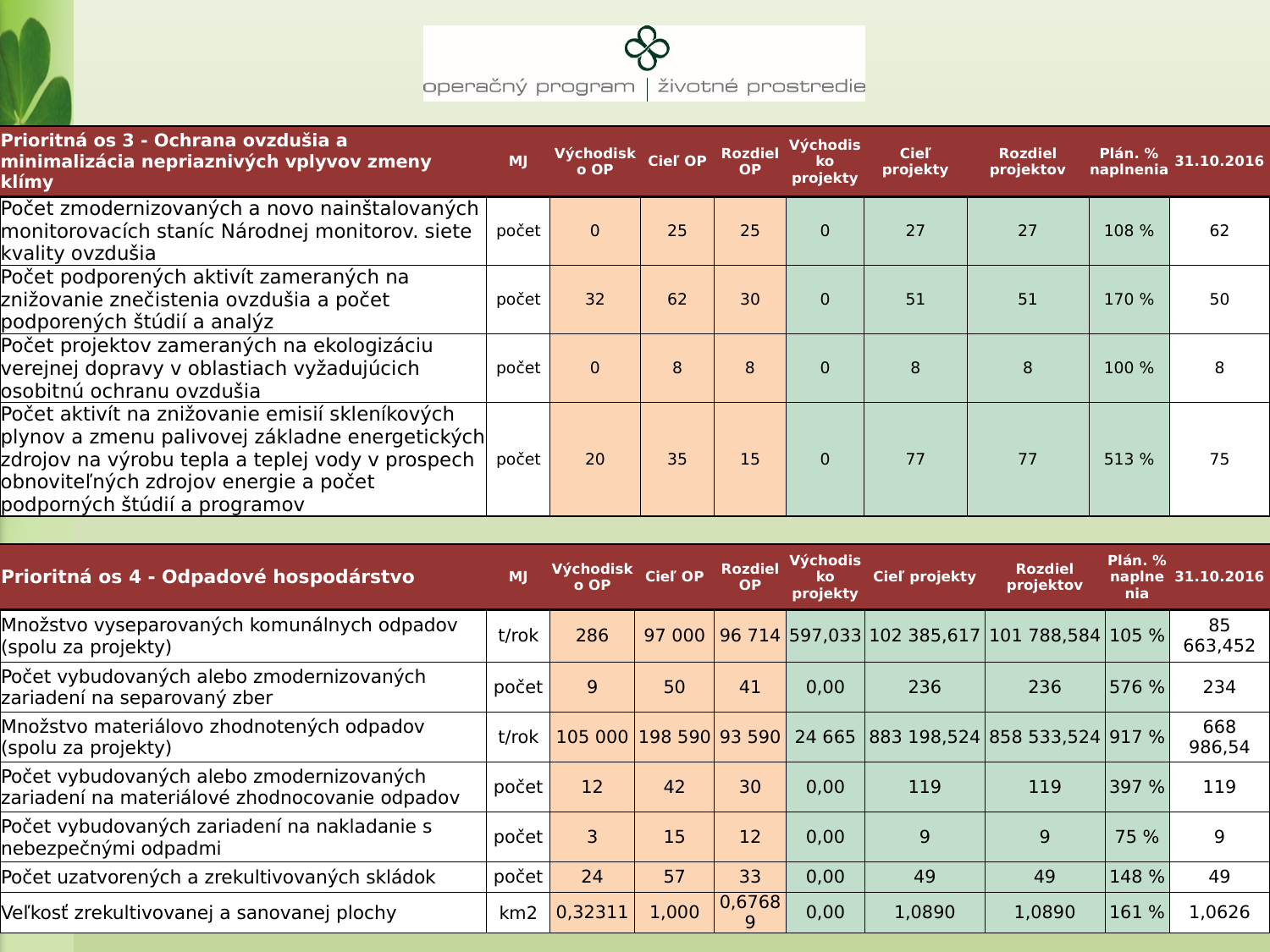

| Prioritná os 3 - Ochrana ovzdušia a minimalizácia nepriaznivých vplyvov zmeny klímy | MJ | Východisko OP | Cieľ OP | Rozdiel OP | Východisko projekty | Cieľ projekty | Rozdiel projektov | Plán. % naplnenia | 31.10.2016 |
| --- | --- | --- | --- | --- | --- | --- | --- | --- | --- |
| Počet zmodernizovaných a novo nainštalovaných monitorovacích staníc Národnej monitorov. siete kvality ovzdušia | počet | 0 | 25 | 25 | 0 | 27 | 27 | 108 % | 62 |
| Počet podporených aktivít zameraných na znižovanie znečistenia ovzdušia a počet podporených štúdií a analýz | počet | 32 | 62 | 30 | 0 | 51 | 51 | 170 % | 50 |
| Počet projektov zameraných na ekologizáciu verejnej dopravy v oblastiach vyžadujúcich osobitnú ochranu ovzdušia | počet | 0 | 8 | 8 | 0 | 8 | 8 | 100 % | 8 |
| Počet aktivít na znižovanie emisií skleníkových plynov a zmenu palivovej základne energetických zdrojov na výrobu tepla a teplej vody v prospech obnoviteľných zdrojov energie a počet podporných štúdií a programov | počet | 20 | 35 | 15 | 0 | 77 | 77 | 513 % | 75 |
| Prioritná os 4 - Odpadové hospodárstvo | MJ | Východisko OP | Cieľ OP | Rozdiel OP | Východisko projekty | Cieľ projekty | Rozdiel projektov | Plán. % naplnenia | 31.10.2016 |
| --- | --- | --- | --- | --- | --- | --- | --- | --- | --- |
| Množstvo vyseparovaných komunálnych odpadov (spolu za projekty) | t/rok | 286 | 97 000 | 96 714 | 597,033 | 102 385,617 | 101 788,584 | 105 % | 85 663,452 |
| Počet vybudovaných alebo zmodernizovaných zariadení na separovaný zber | počet | 9 | 50 | 41 | 0,00 | 236 | 236 | 576 % | 234 |
| Množstvo materiálovo zhodnotených odpadov (spolu za projekty) | t/rok | 105 000 | 198 590 | 93 590 | 24 665 | 883 198,524 | 858 533,524 | 917 % | 668 986,54 |
| Počet vybudovaných alebo zmodernizovaných zariadení na materiálové zhodnocovanie odpadov | počet | 12 | 42 | 30 | 0,00 | 119 | 119 | 397 % | 119 |
| Počet vybudovaných zariadení na nakladanie s nebezpečnými odpadmi | počet | 3 | 15 | 12 | 0,00 | 9 | 9 | 75 % | 9 |
| Počet uzatvorených a zrekultivovaných skládok | počet | 24 | 57 | 33 | 0,00 | 49 | 49 | 148 % | 49 |
| Veľkosť zrekultivovanej a sanovanej plochy | km2 | 0,32311 | 1,000 | 0,67689 | 0,00 | 1,0890 | 1,0890 | 161 % | 1,0626 |